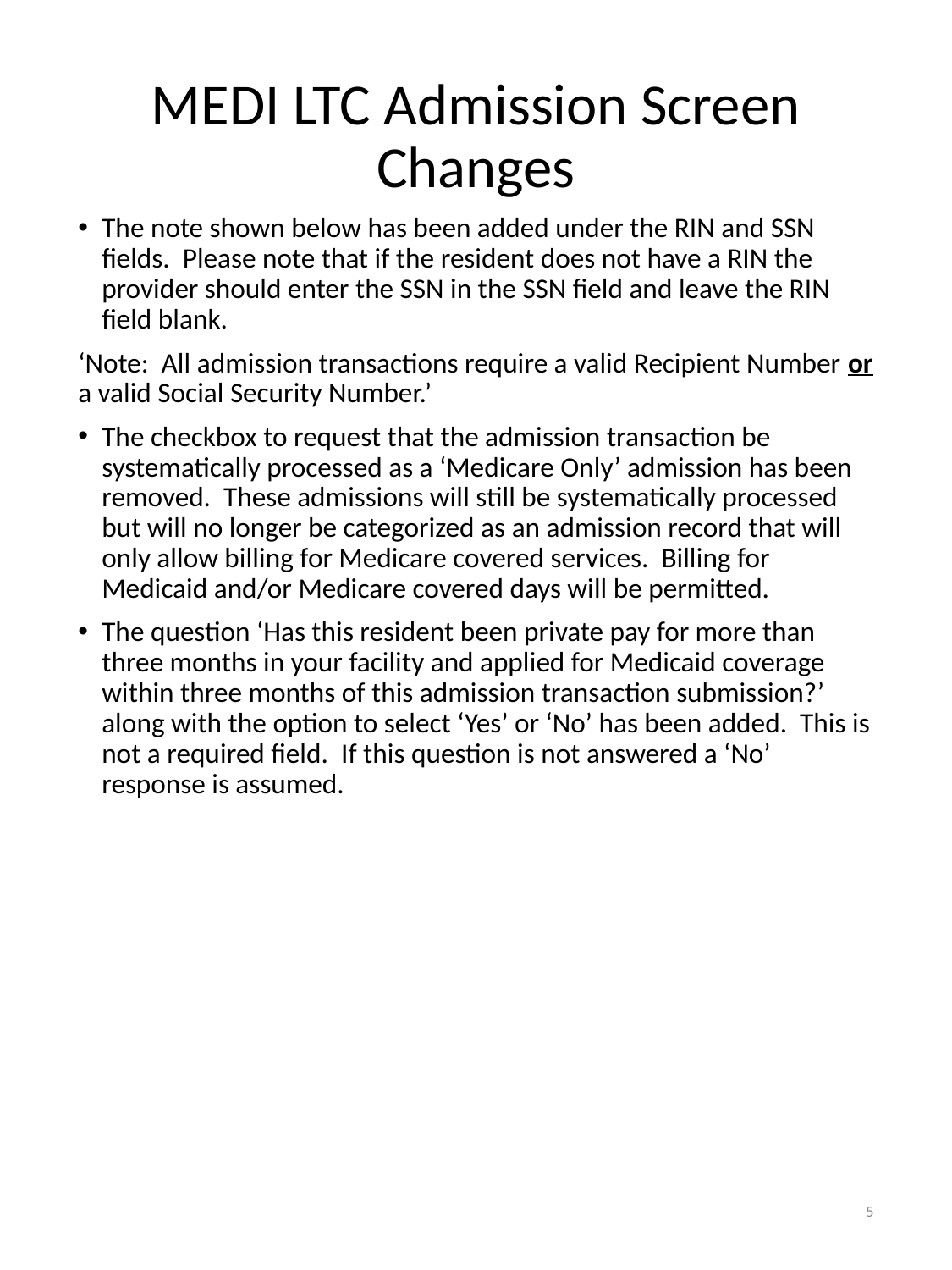

# MEDI LTC Admission Screen Changes
The note shown below has been added under the RIN and SSN fields.  Please note that if the resident does not have a RIN the provider should enter the SSN in the SSN field and leave the RIN field blank.
‘Note:  All admission transactions require a valid Recipient Number or a valid Social Security Number.’
The checkbox to request that the admission transaction be systematically processed as a ‘Medicare Only’ admission has been removed.  These admissions will still be systematically processed but will no longer be categorized as an admission record that will only allow billing for Medicare covered services.  Billing for Medicaid and/or Medicare covered days will be permitted.
The question ‘Has this resident been private pay for more than three months in your facility and applied for Medicaid coverage within three months of this admission transaction submission?’ along with the option to select ‘Yes’ or ‘No’ has been added.  This is not a required field.  If this question is not answered a ‘No’ response is assumed.

5